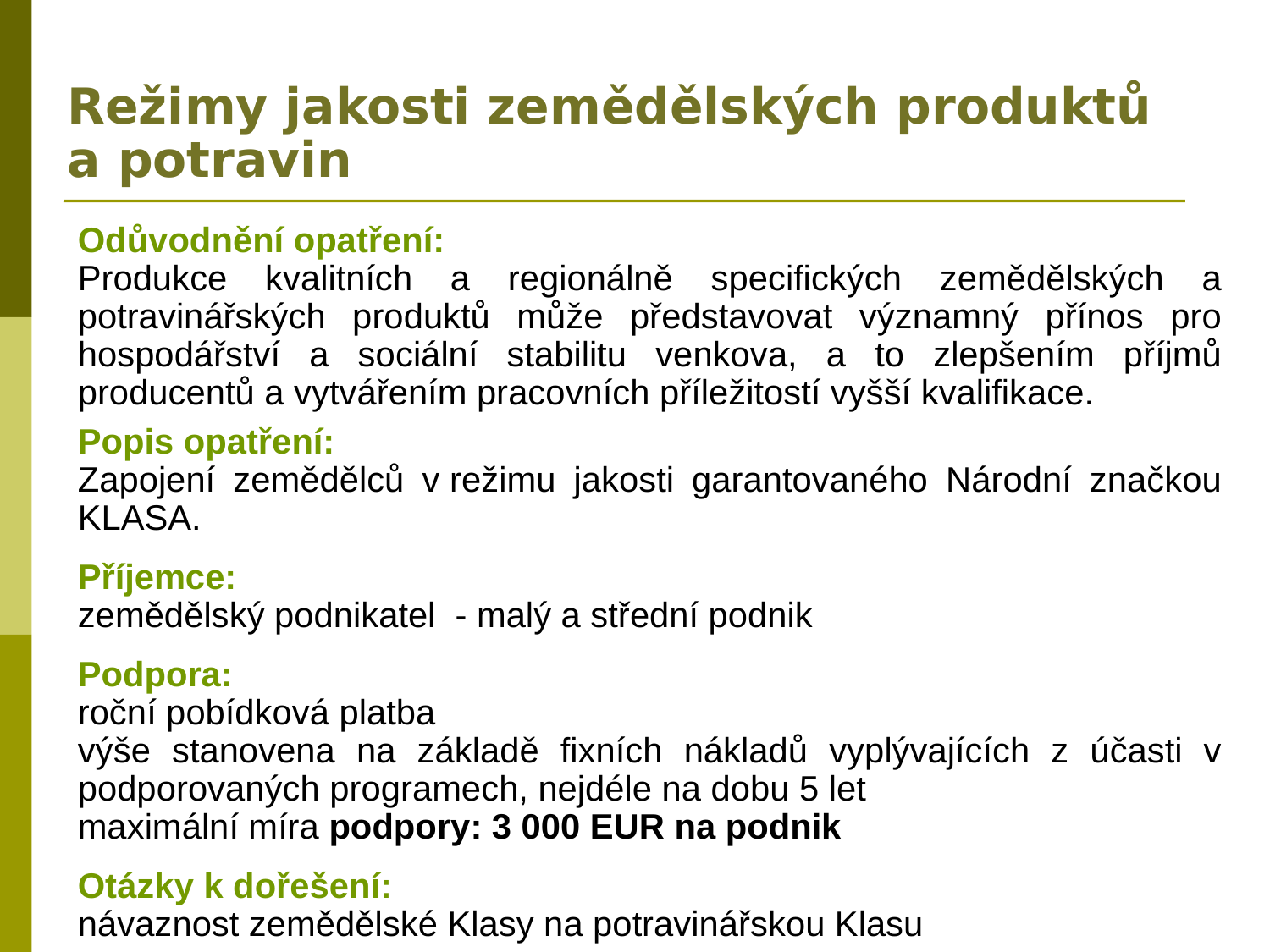

# Režimy jakosti zemědělských produktů a potravin
Odůvodnění opatření:
Produkce kvalitních a regionálně specifických zemědělských a potravinářských produktů může představovat významný přínos pro hospodářství a sociální stabilitu venkova, a to zlepšením příjmů producentů a vytvářením pracovních příležitostí vyšší kvalifikace.
Popis opatření:
Zapojení zemědělců v režimu jakosti garantovaného Národní značkou KLASA.
Příjemce:
zemědělský podnikatel  - malý a střední podnik
Podpora:
roční pobídková platba
výše stanovena na základě fixních nákladů vyplývajících z účasti v podporovaných programech, nejdéle na dobu 5 let
maximální míra podpory: 3 000 EUR na podnik
Otázky k dořešení:
návaznost zemědělské Klasy na potravinářskou Klasu